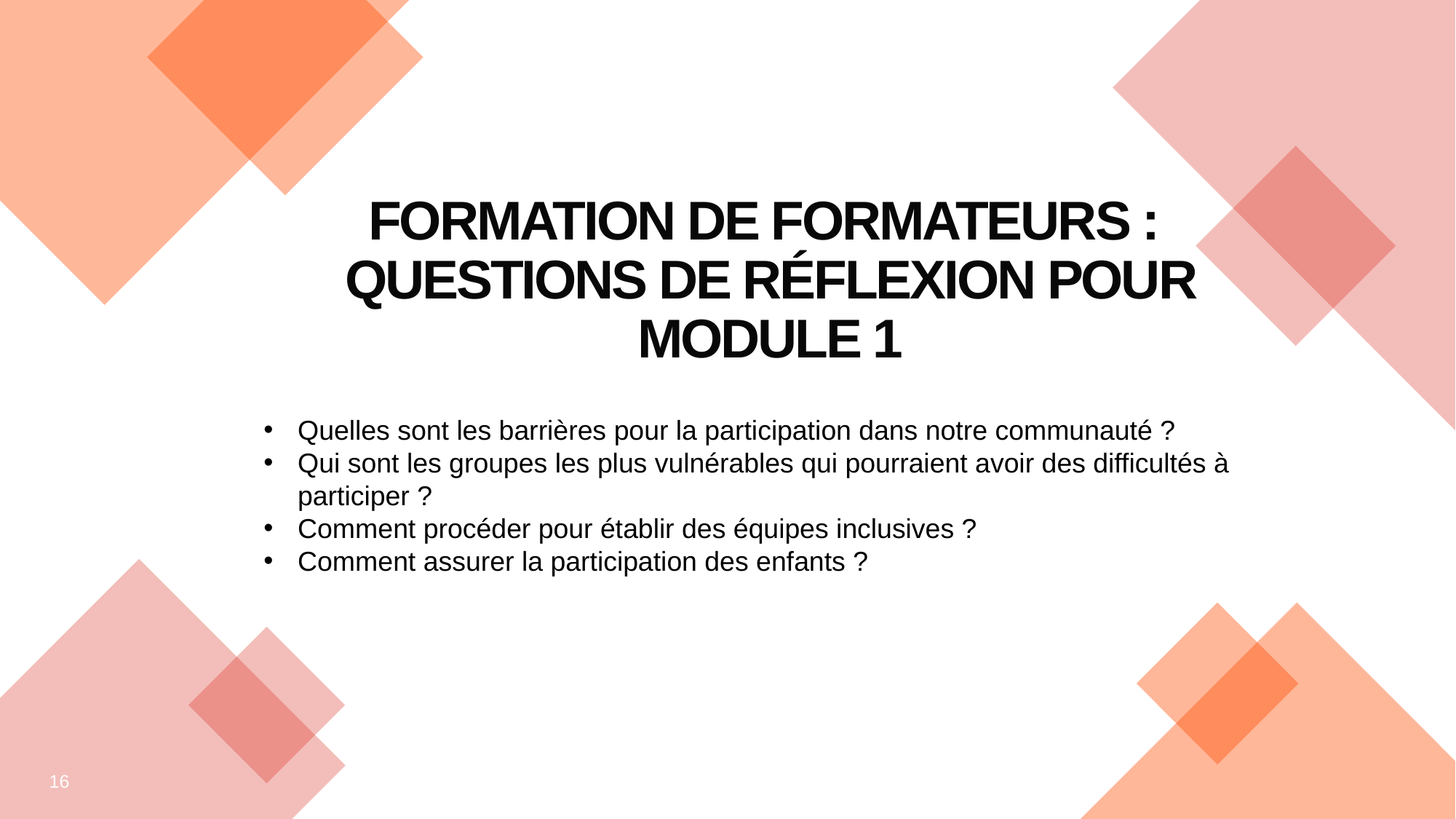

# Formation de formateurs : questions de réFleXion pour module 1

Quelles sont les barrières pour la participation dans notre communauté ?
Qui sont les groupes les plus vulnérables qui pourraient avoir des difficultés à participer ?
Comment procéder pour établir des équipes inclusives ?
Comment assurer la participation des enfants ?

16